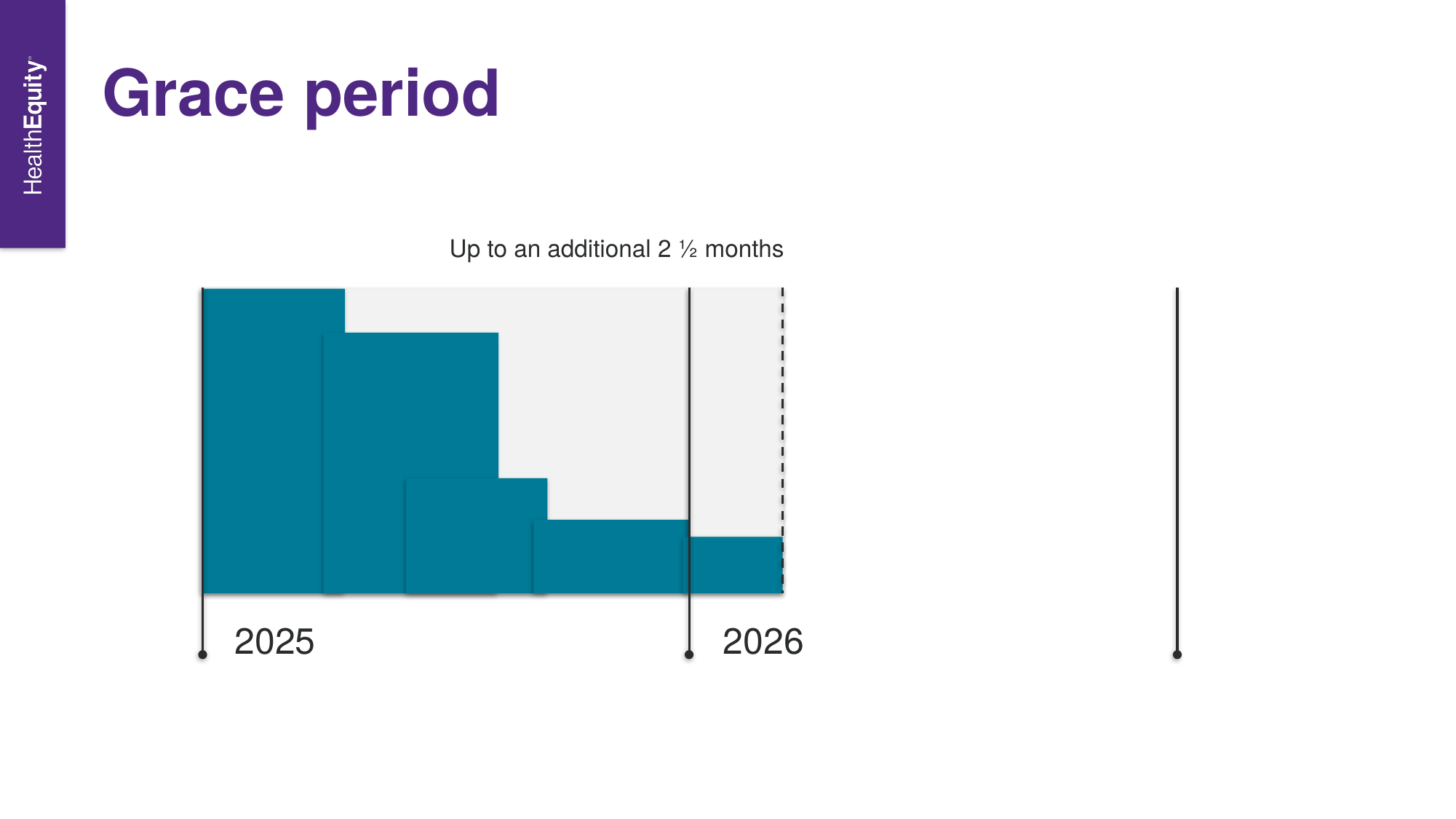

# Grace period
Up to an additional 2 ½ months

2026

2025